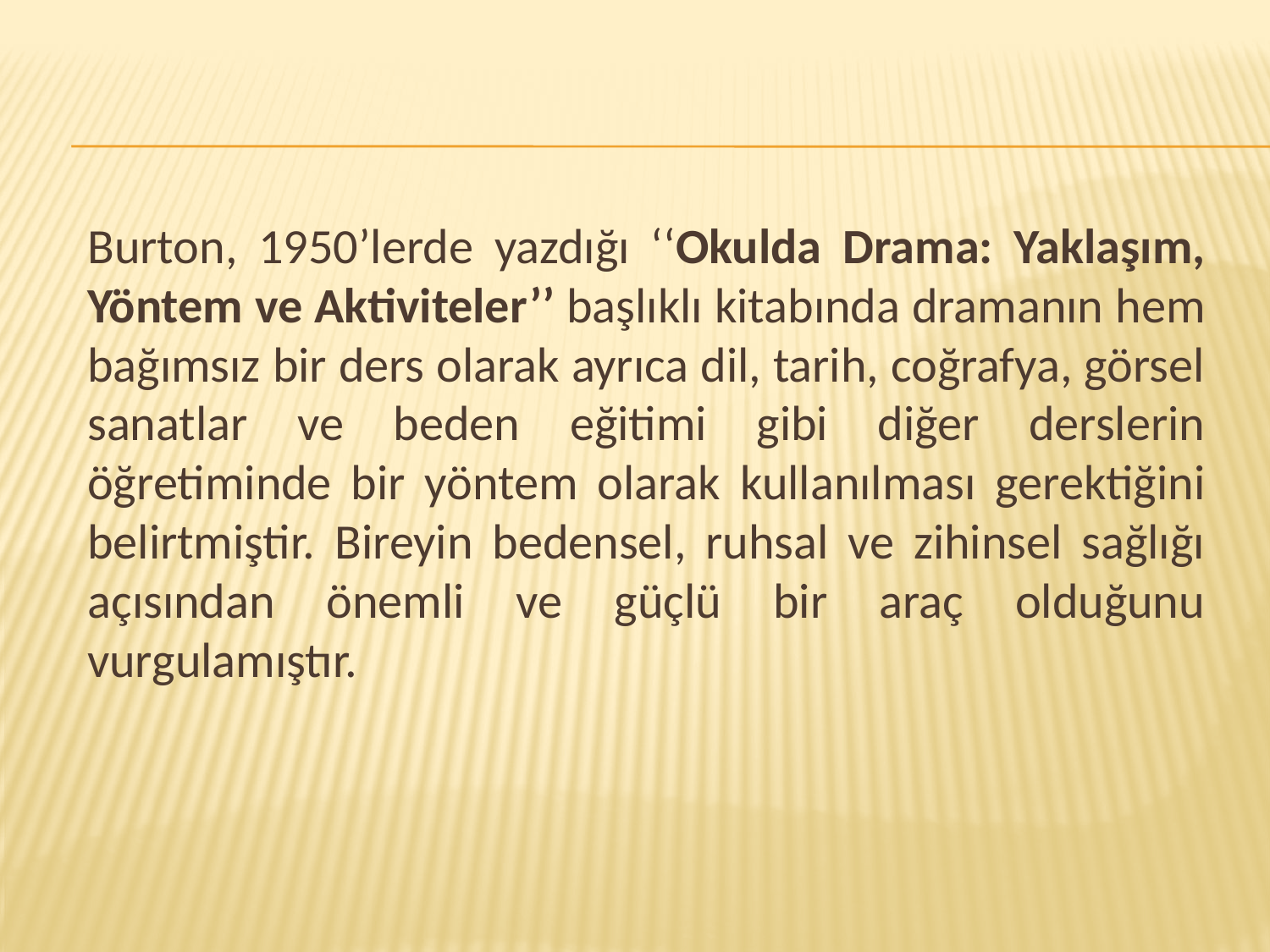

Burton, 1950’lerde yazdığı ‘‘Okulda Drama: Yaklaşım, Yöntem ve Aktiviteler’’ başlıklı kitabında dramanın hem bağımsız bir ders olarak ayrıca dil, tarih, coğrafya, görsel sanatlar ve beden eğitimi gibi diğer derslerin öğretiminde bir yöntem olarak kullanılması gerektiğini belirtmiştir. Bireyin bedensel, ruhsal ve zihinsel sağlığı açısından önemli ve güçlü bir araç olduğunu vurgulamıştır.